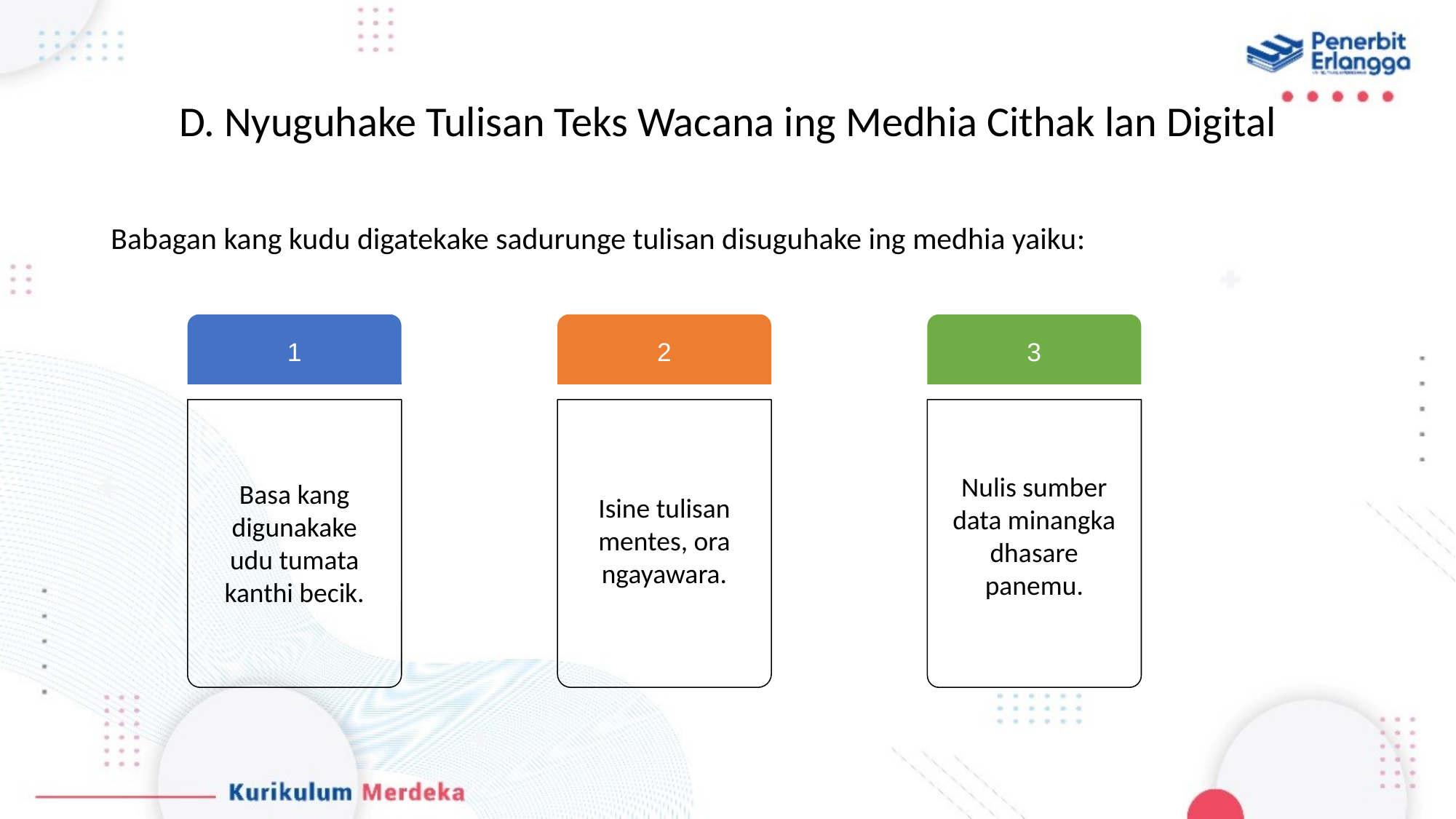

# D. Nyuguhake Tulisan Teks Wacana ing Medhia Cithak lan Digital
Babagan kang kudu digatekake sadurunge tulisan disuguhake ing medhia yaiku:

1

Basa kang digunakake udu tumata kanthi becik.
2

3

Nulis sumber data minangka dhasare panemu.
Isine tulisan mentes, ora ngayawara.